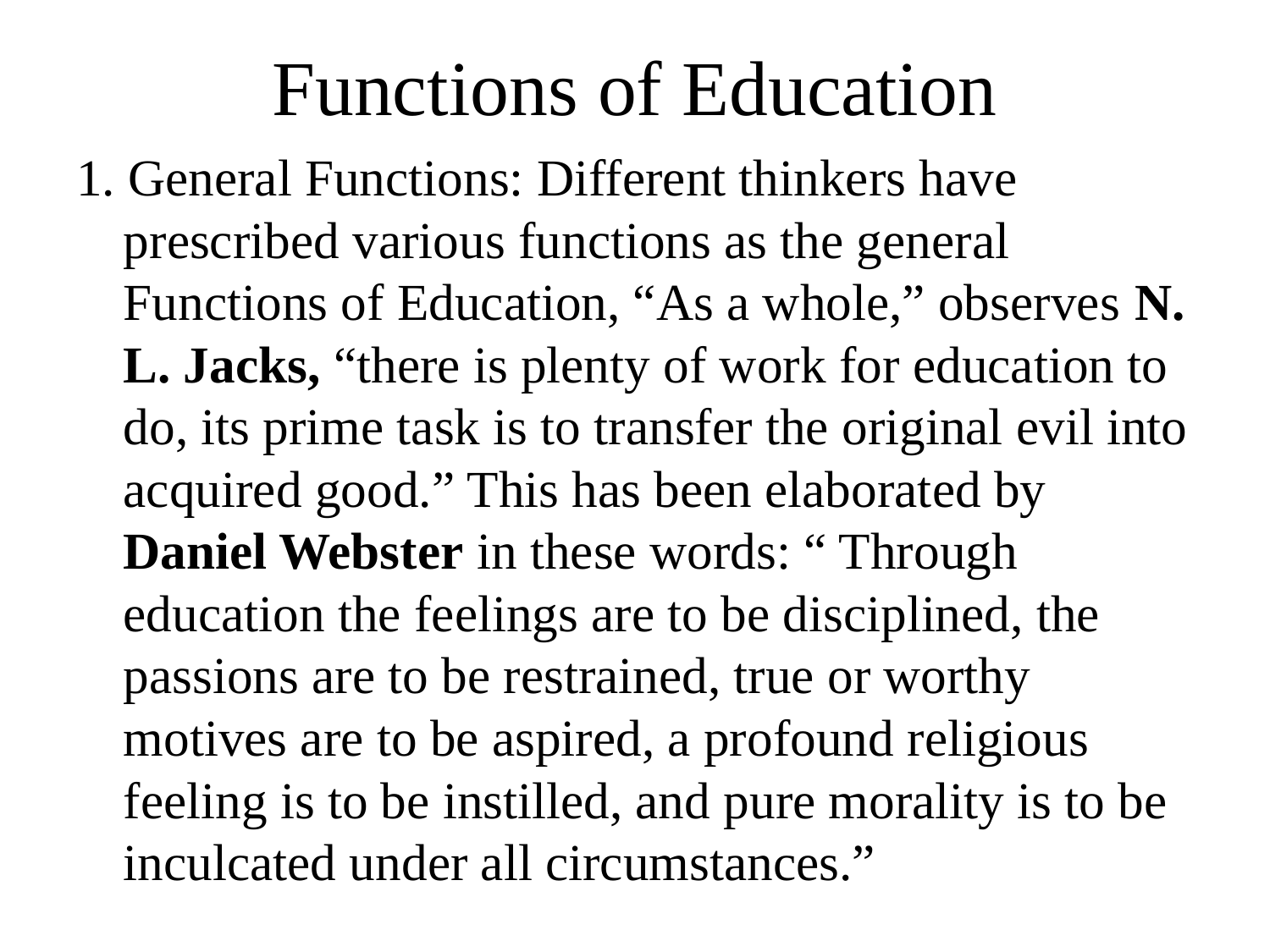

# Functions of Education
1. General Functions: Different thinkers have prescribed various functions as the general Functions of Education, “As a whole,” observes N. L. Jacks, “there is plenty of work for education to do, its prime task is to transfer the original evil into acquired good.” This has been elaborated by Daniel Webster in these words: “ Through education the feelings are to be disciplined, the passions are to be restrained, true or worthy motives are to be aspired, a profound religious feeling is to be instilled, and pure morality is to be inculcated under all circumstances.”